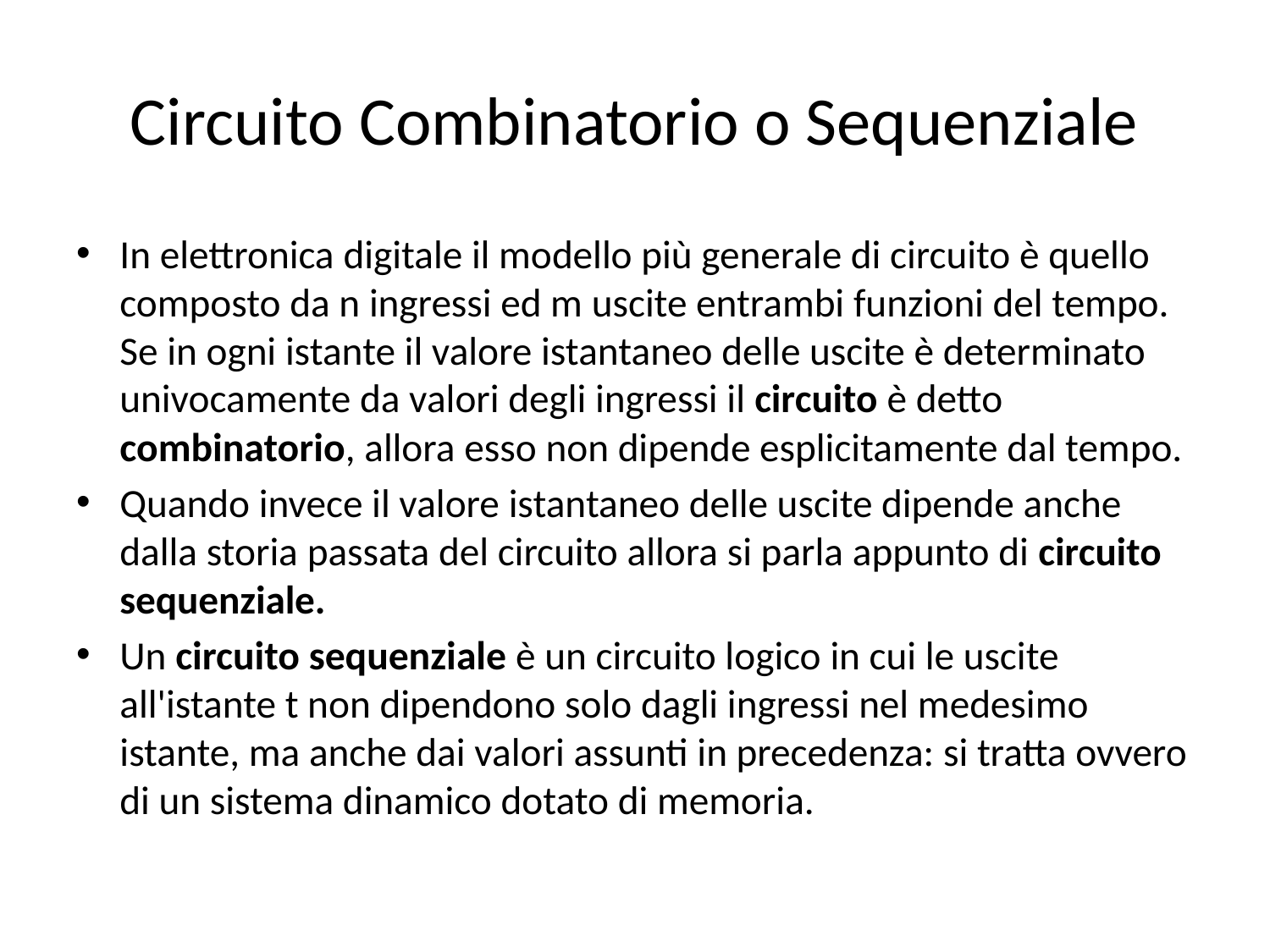

# Circuito Combinatorio o Sequenziale
In elettronica digitale il modello più generale di circuito è quello composto da n ingressi ed m uscite entrambi funzioni del tempo. Se in ogni istante il valore istantaneo delle uscite è determinato univocamente da valori degli ingressi il circuito è detto combinatorio, allora esso non dipende esplicitamente dal tempo.
Quando invece il valore istantaneo delle uscite dipende anche dalla storia passata del circuito allora si parla appunto di circuito sequenziale.
Un circuito sequenziale è un circuito logico in cui le uscite all'istante t non dipendono solo dagli ingressi nel medesimo istante, ma anche dai valori assunti in precedenza: si tratta ovvero di un sistema dinamico dotato di memoria.